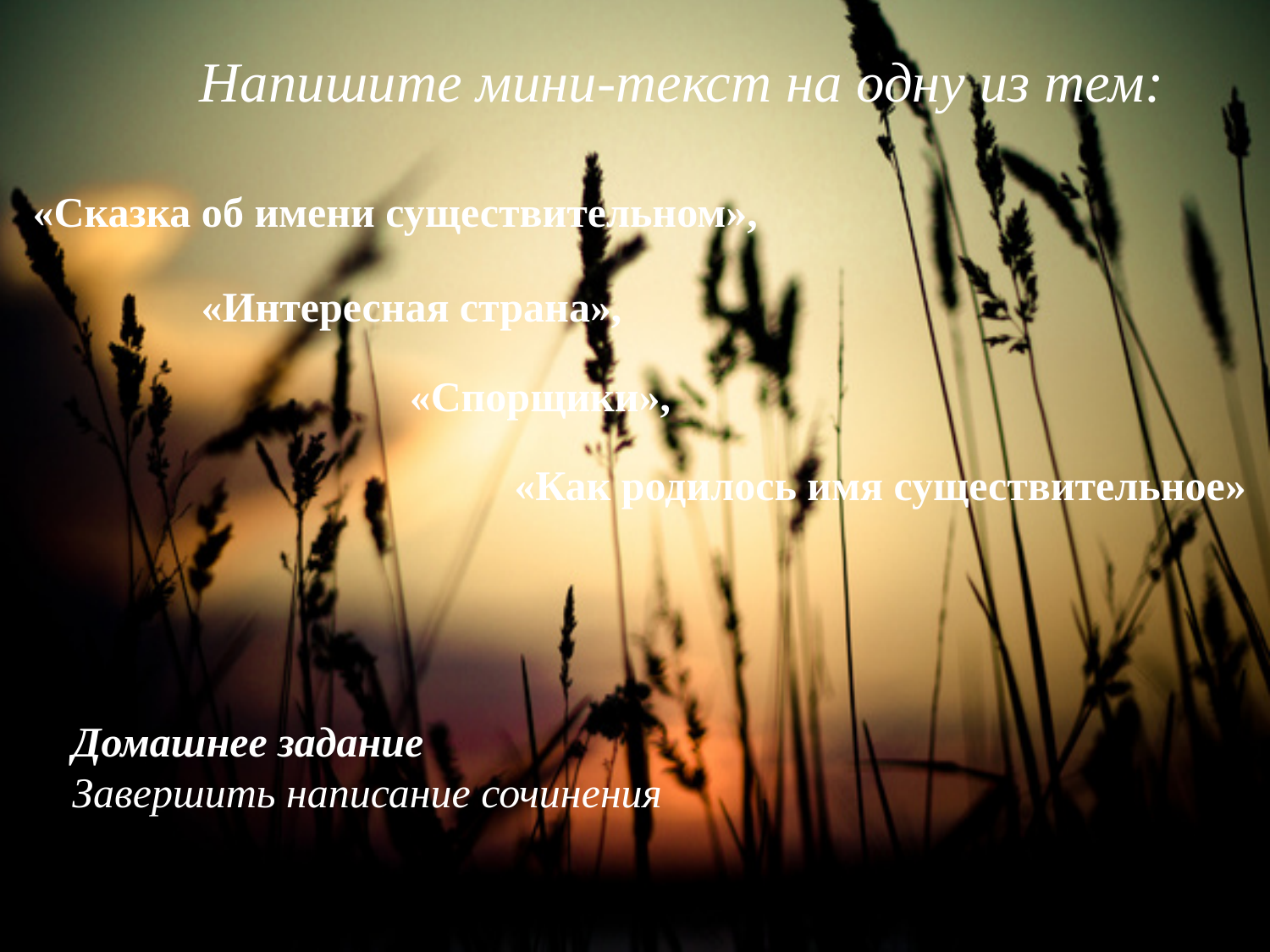

Напишите мини-текст на одну из тем:

«Сказка об имени существительном»,
«Интересная страна»,
«Спорщики»,
«Как родилось имя существительное»
Домашнее задание
Завершить написание сочинения